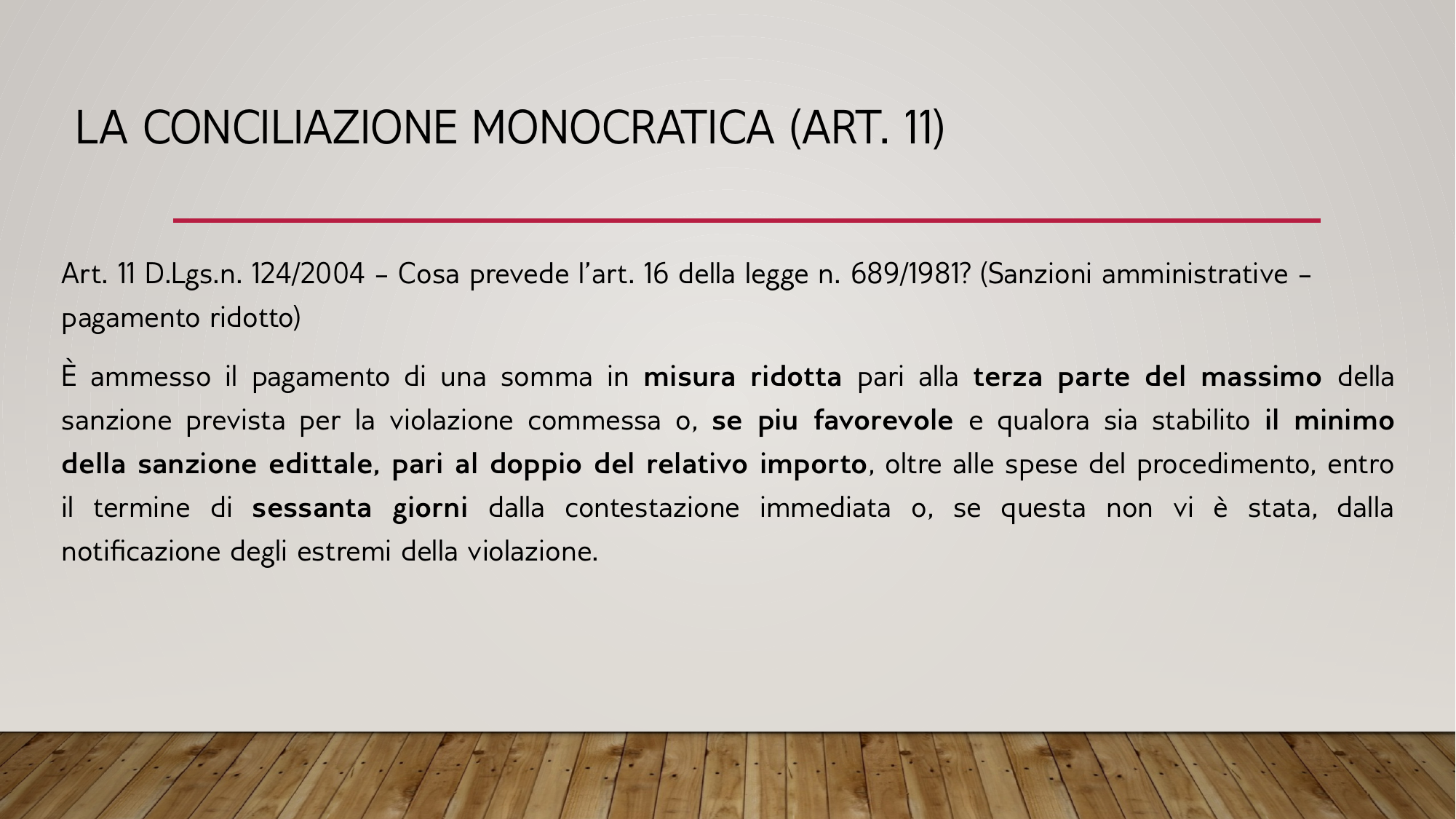

# La conciliazione monocratica (art. 11)
Art. 11 D.Lgs.n. 124/2004 – Cosa prevede l’art. 16 della legge n. 689/1981? (Sanzioni amministrative – pagamento ridotto)
È ammesso il pagamento di una somma in misura ridotta pari alla terza parte del massimo della sanzione prevista per la violazione commessa o, se piu favorevole e qualora sia stabilito il minimo della sanzione edittale, pari al doppio del relativo importo, oltre alle spese del procedimento, entro il termine di sessanta giorni dalla contestazione immediata o, se questa non vi è stata, dalla notificazione degli estremi della violazione.